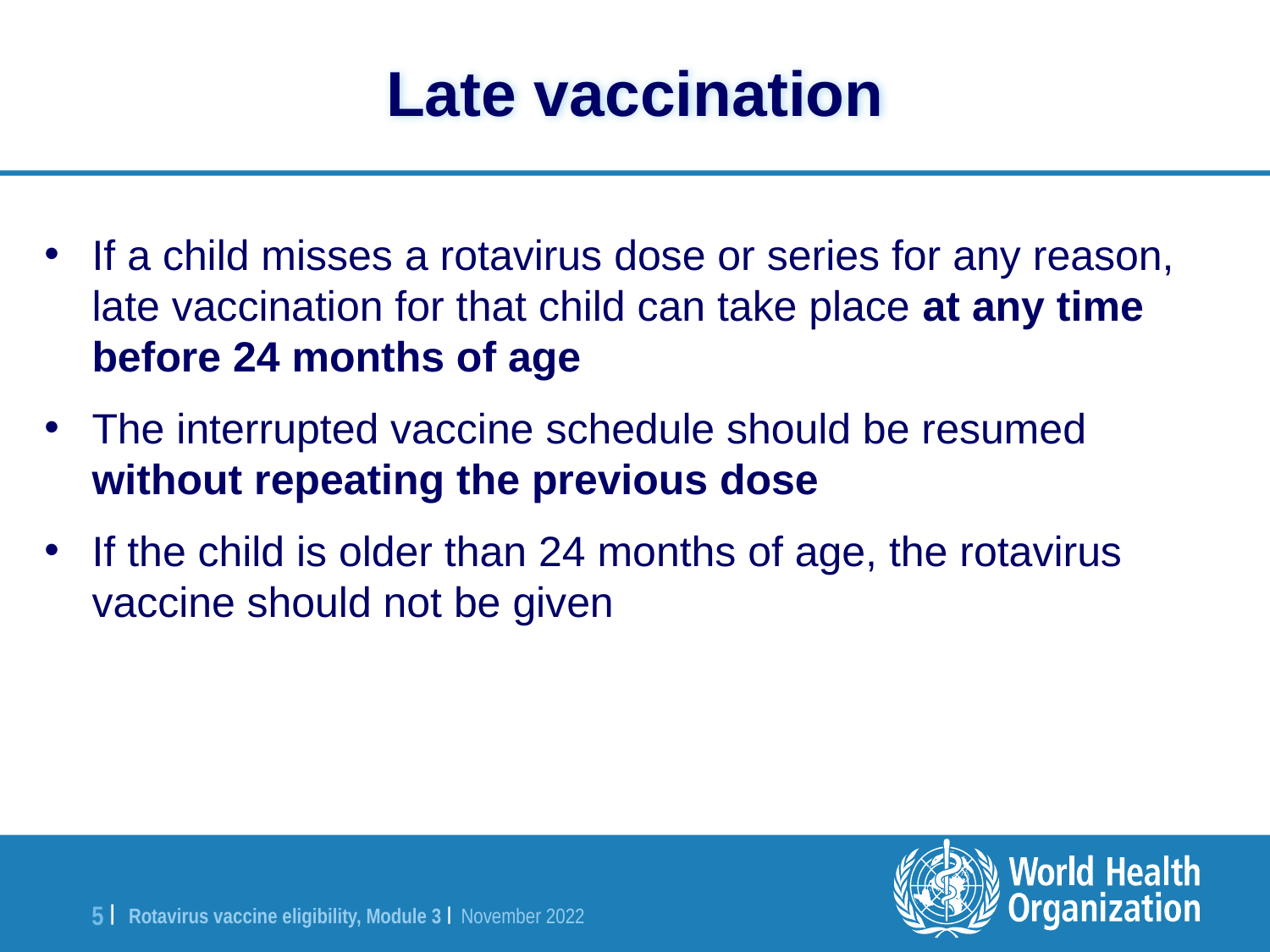

Late vaccination
If a child misses a rotavirus dose or series for any reason, late vaccination for that child can take place at any time before 24 months of age
The interrupted vaccine schedule should be resumed without repeating the previous dose
If the child is older than 24 months of age, the rotavirus vaccine should not be given